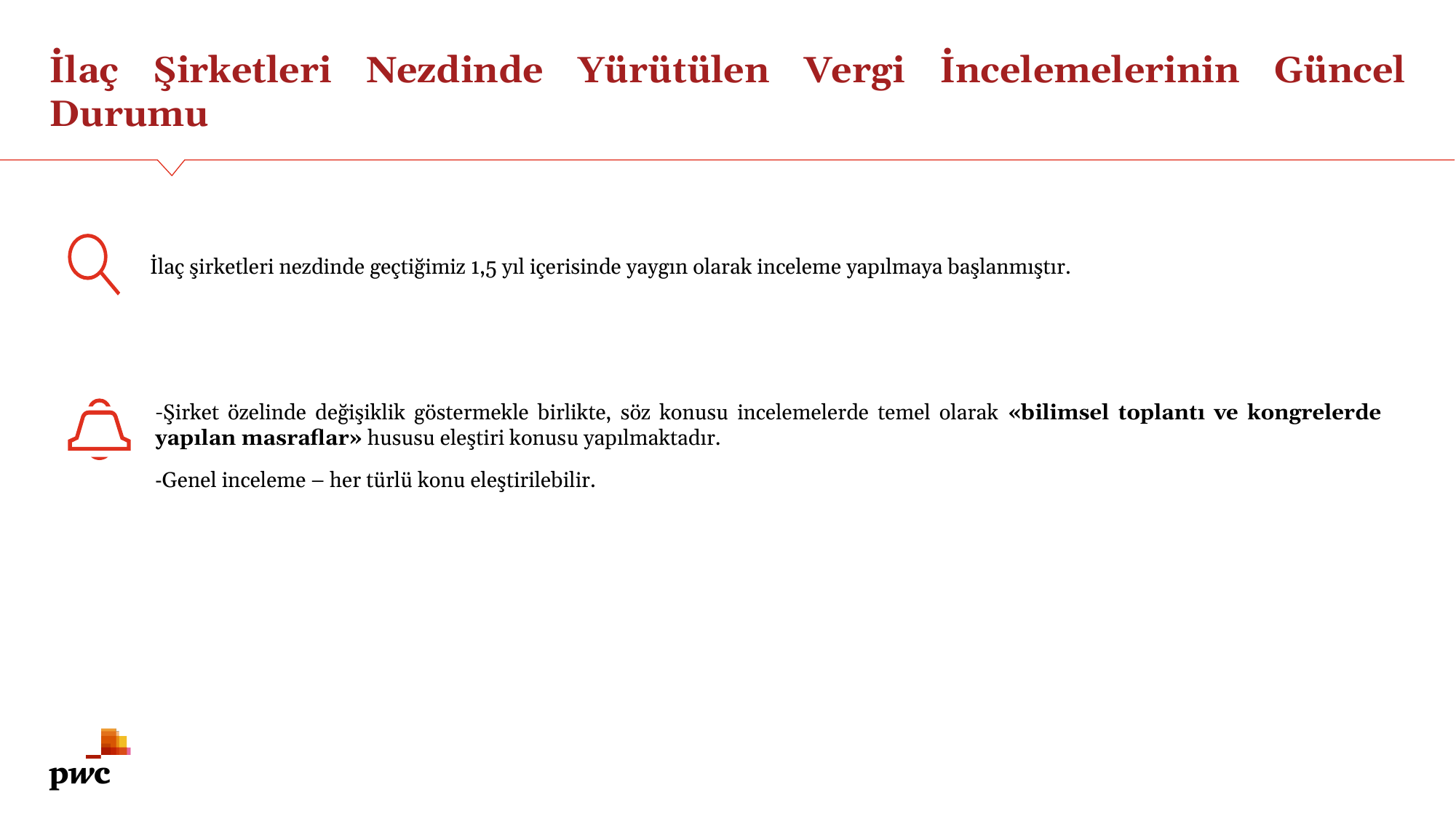

# İlaç Şirketleri Nezdinde Yürütülen Vergi İncelemelerinin Güncel Durumu

İlaç şirketleri nezdinde geçtiğimiz 1,5 yıl içerisinde yaygın olarak inceleme yapılmaya başlanmıştır.

-Şirket özelinde değişiklik göstermekle birlikte, söz konusu incelemelerde temel olarak «bilimsel toplantı ve kongrelerde yapılan masraflar» hususu eleştiri konusu yapılmaktadır.
-Genel inceleme – her türlü konu eleştirilebilir.